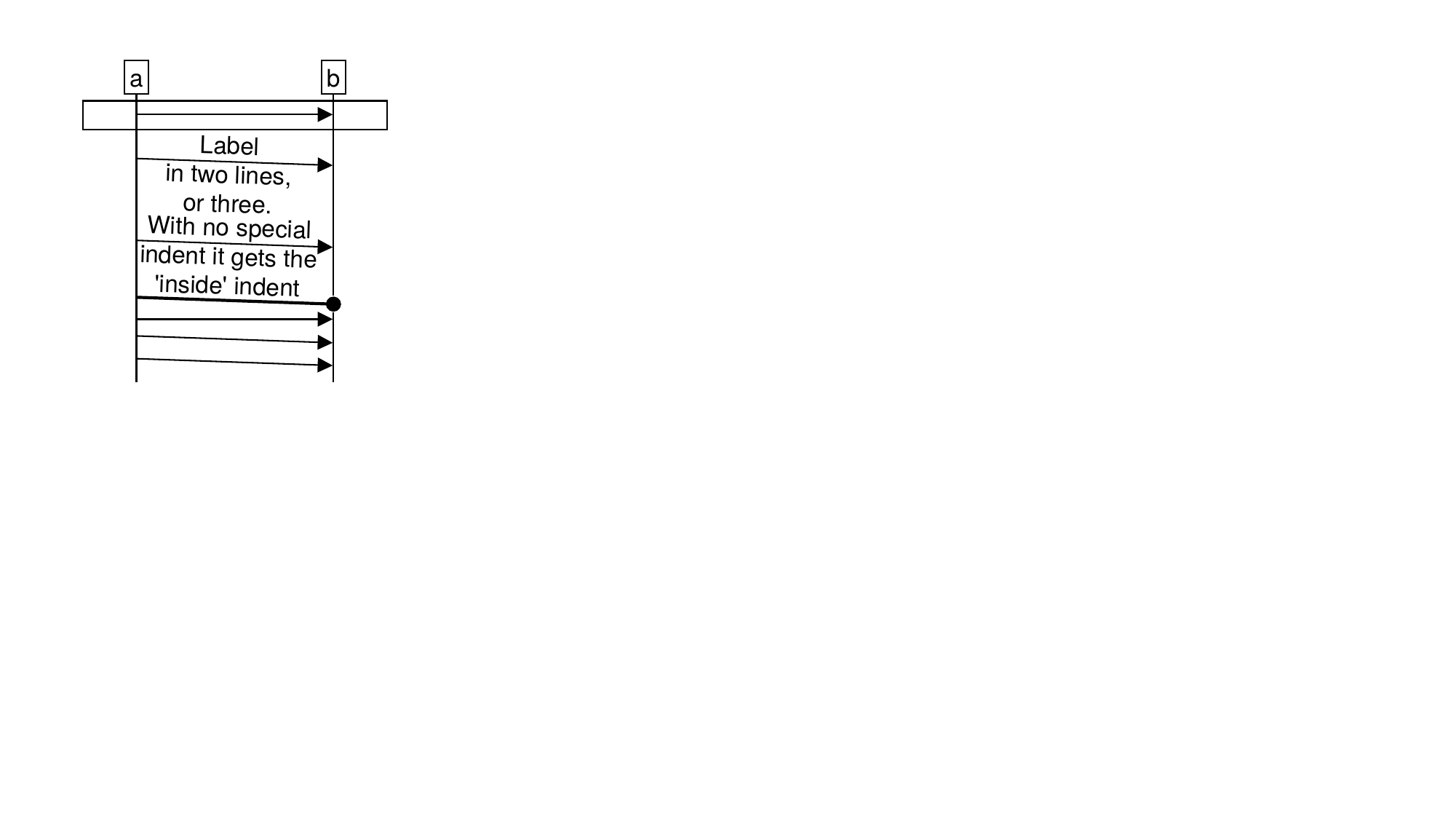

a
b

Label
in two lines,
or three.
With no special
indent it gets the
'inside' indent